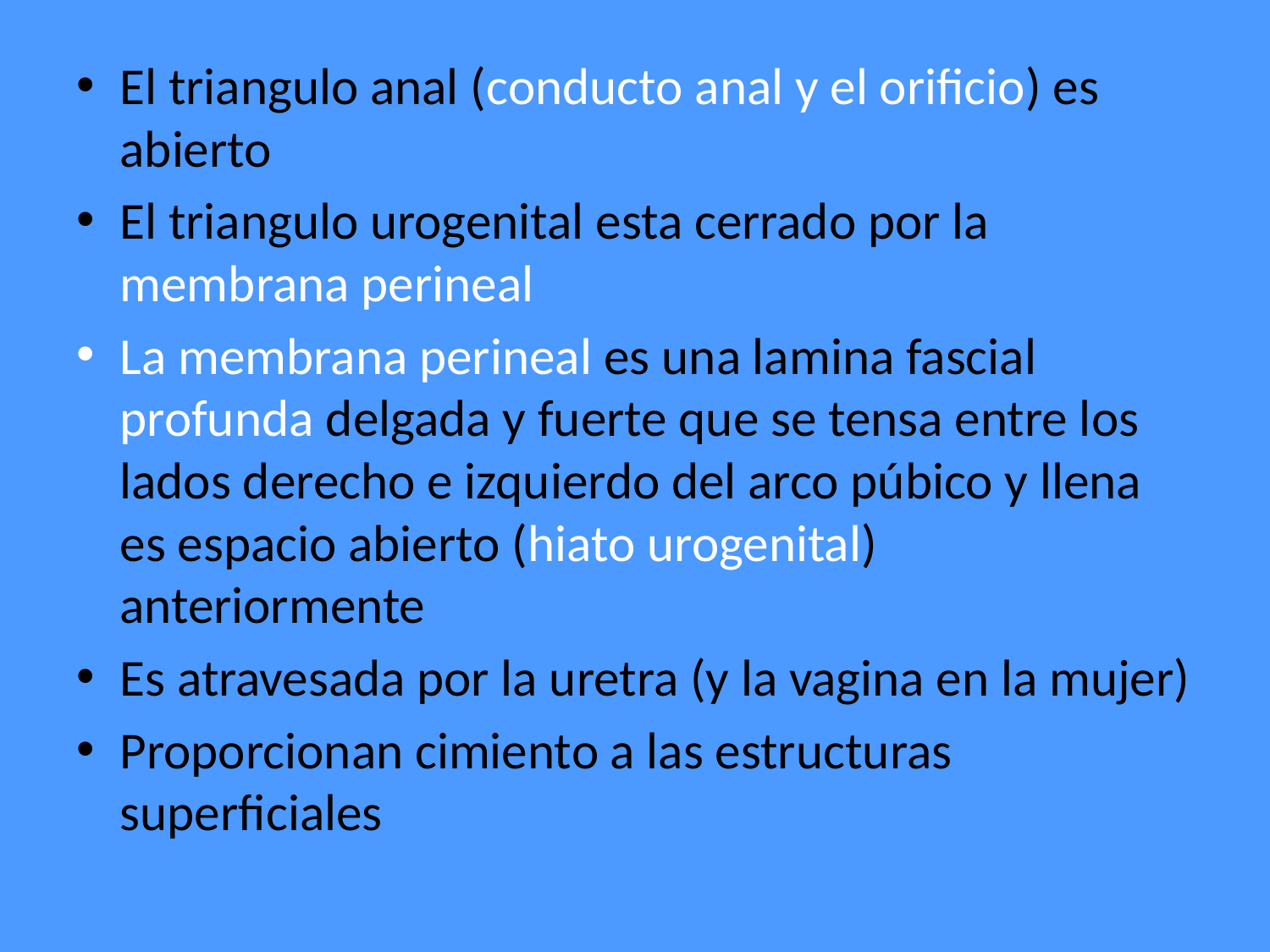

El triangulo anal (conducto anal y el orificio) es abierto
El triangulo urogenital esta cerrado por la membrana perineal
La membrana perineal es una lamina fascial profunda delgada y fuerte que se tensa entre los lados derecho e izquierdo del arco púbico y llena es espacio abierto (hiato urogenital) anteriormente
Es atravesada por la uretra (y la vagina en la mujer)
Proporcionan cimiento a las estructuras superficiales